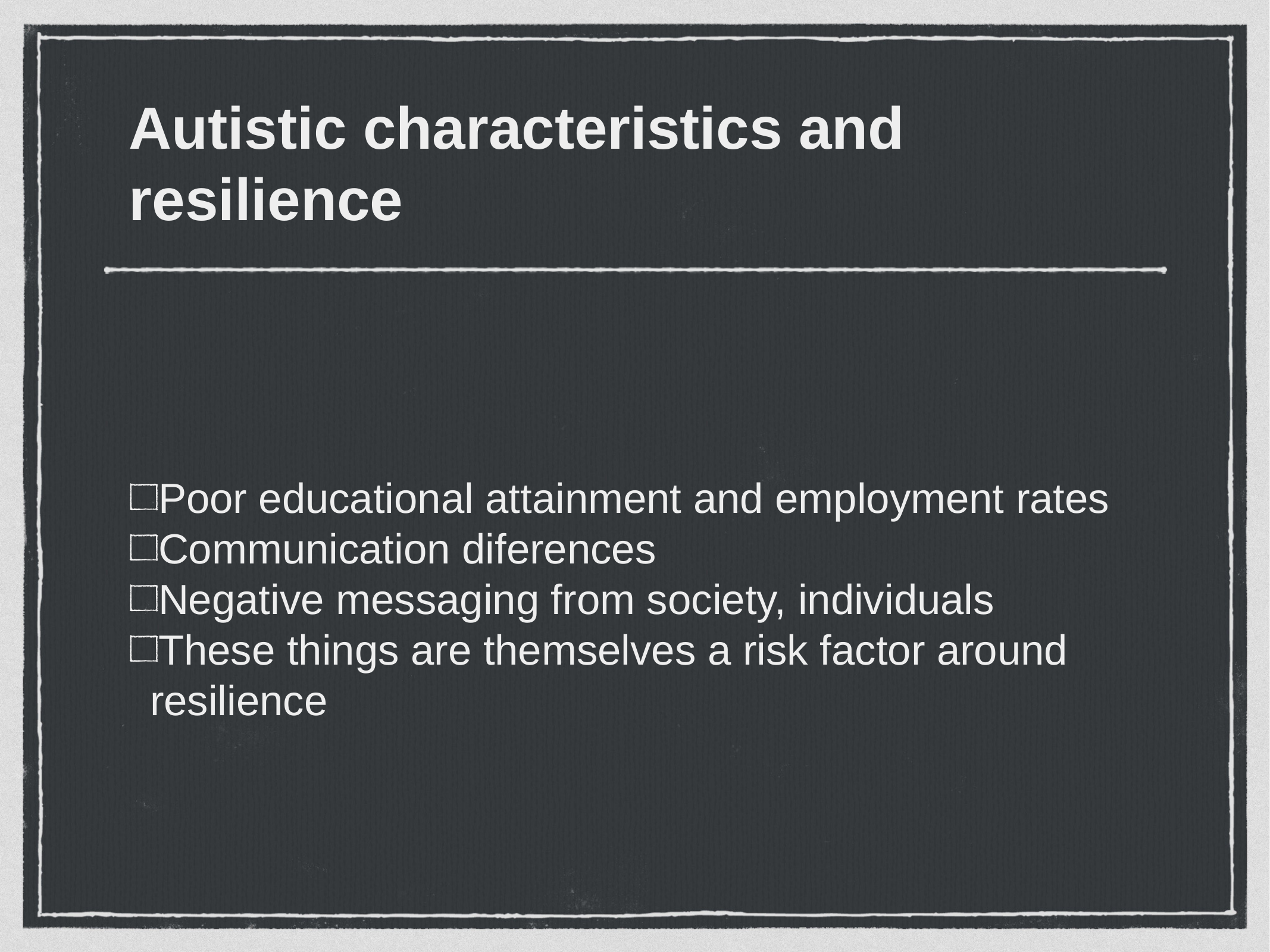

Autistic characteristics and resilience
Poor educational attainment and employment rates
Communication diferences
Negative messaging from society, individuals
These things are themselves a risk factor around resilience